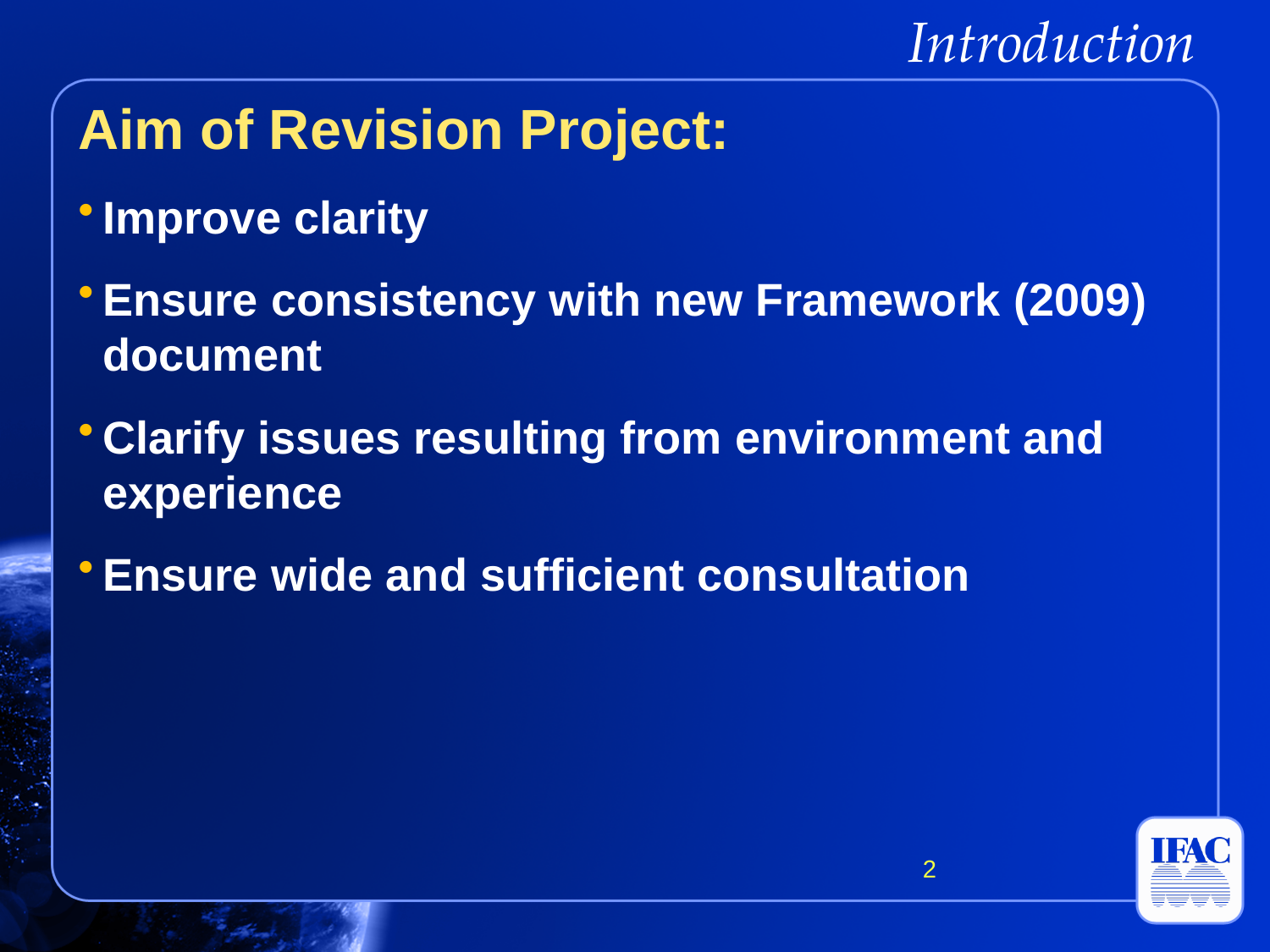

Introduction

Aim of Revision Project:
Improve clarity
Ensure consistency with new Framework (2009) document
Clarify issues resulting from environment and experience
Ensure wide and sufficient consultation
2